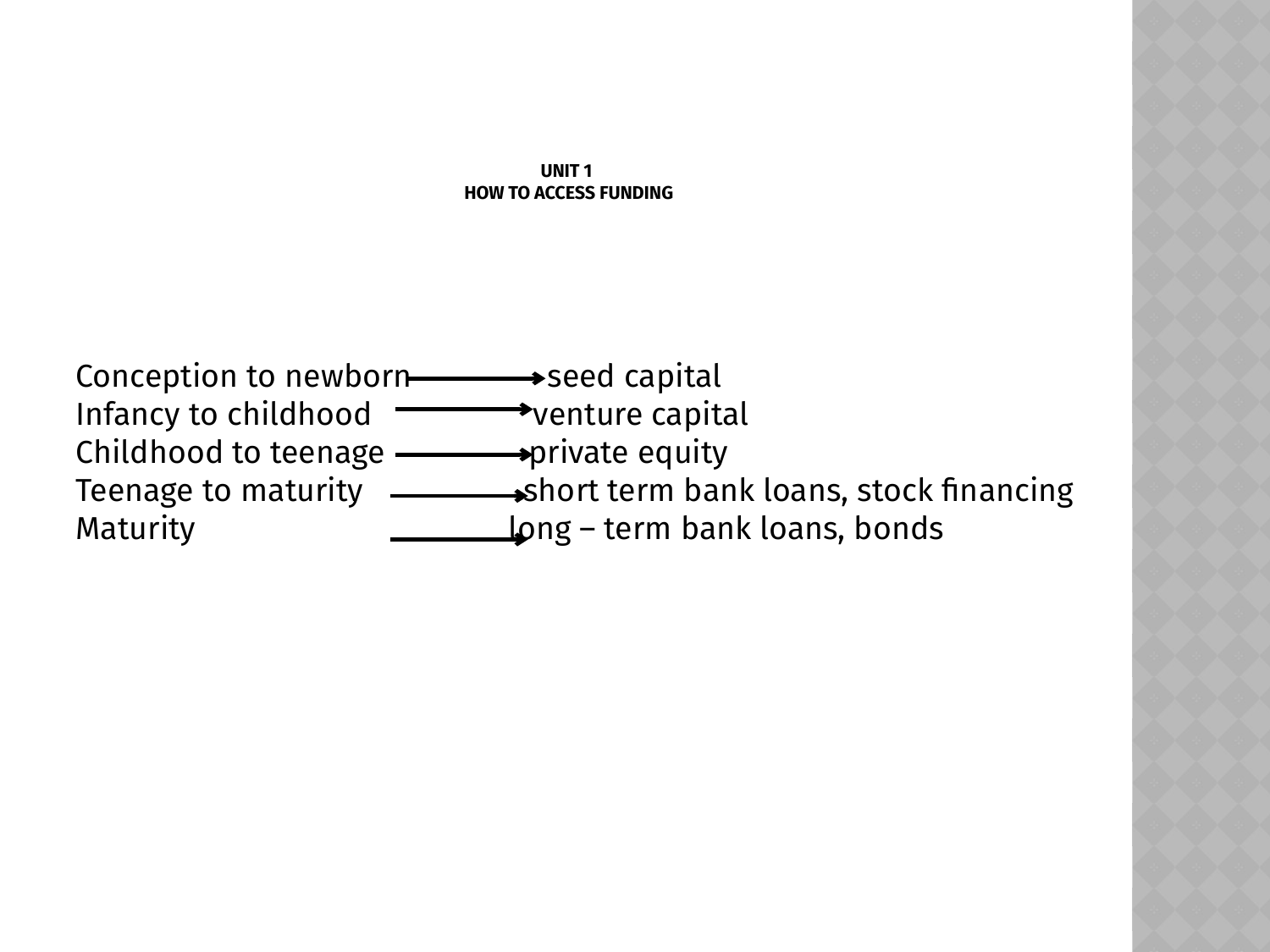

# Unit 1 how to access funding
Conception to newborn                seed capital
Infancy to childhood                   venture capital
Childhood to teenage                 private equity
Teenage to maturity                   short term bank loans, stock financing
Maturity                                     long – term bank loans, bonds